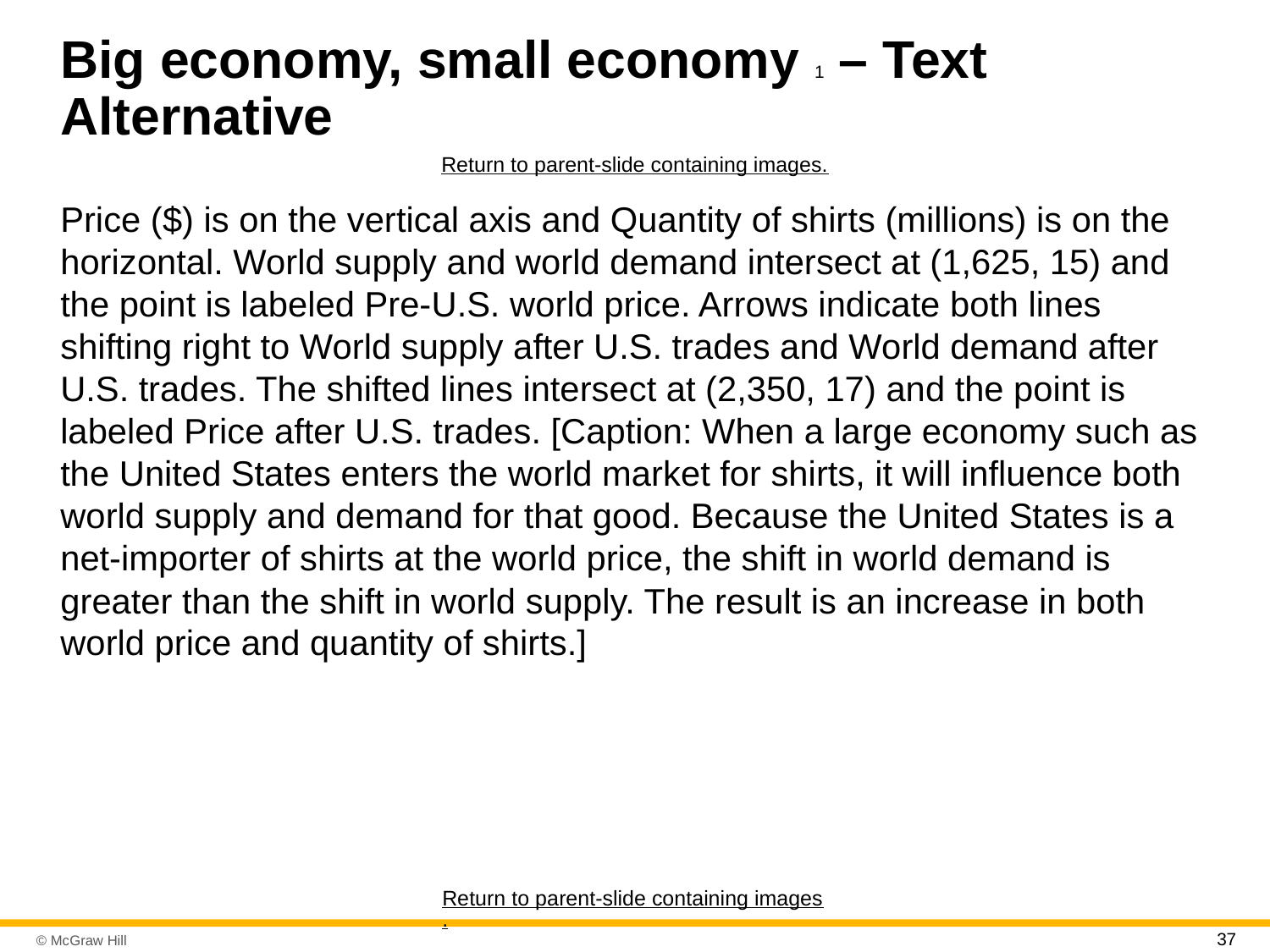

# Big economy, small economy 1 – Text Alternative
Return to parent-slide containing images.
Price ($) is on the vertical axis and Quantity of shirts (millions) is on the horizontal. World supply and world demand intersect at (1,625, 15) and the point is labeled Pre-U.S. world price. Arrows indicate both lines shifting right to World supply after U.S. trades and World demand after U.S. trades. The shifted lines intersect at (2,350, 17) and the point is labeled Price after U.S. trades. [Caption: When a large economy such as the United States enters the world market for shirts, it will influence both world supply and demand for that good. Because the United States is a net-importer of shirts at the world price, the shift in world demand is greater than the shift in world supply. The result is an increase in both world price and quantity of shirts.]
Return to parent-slide containing images.